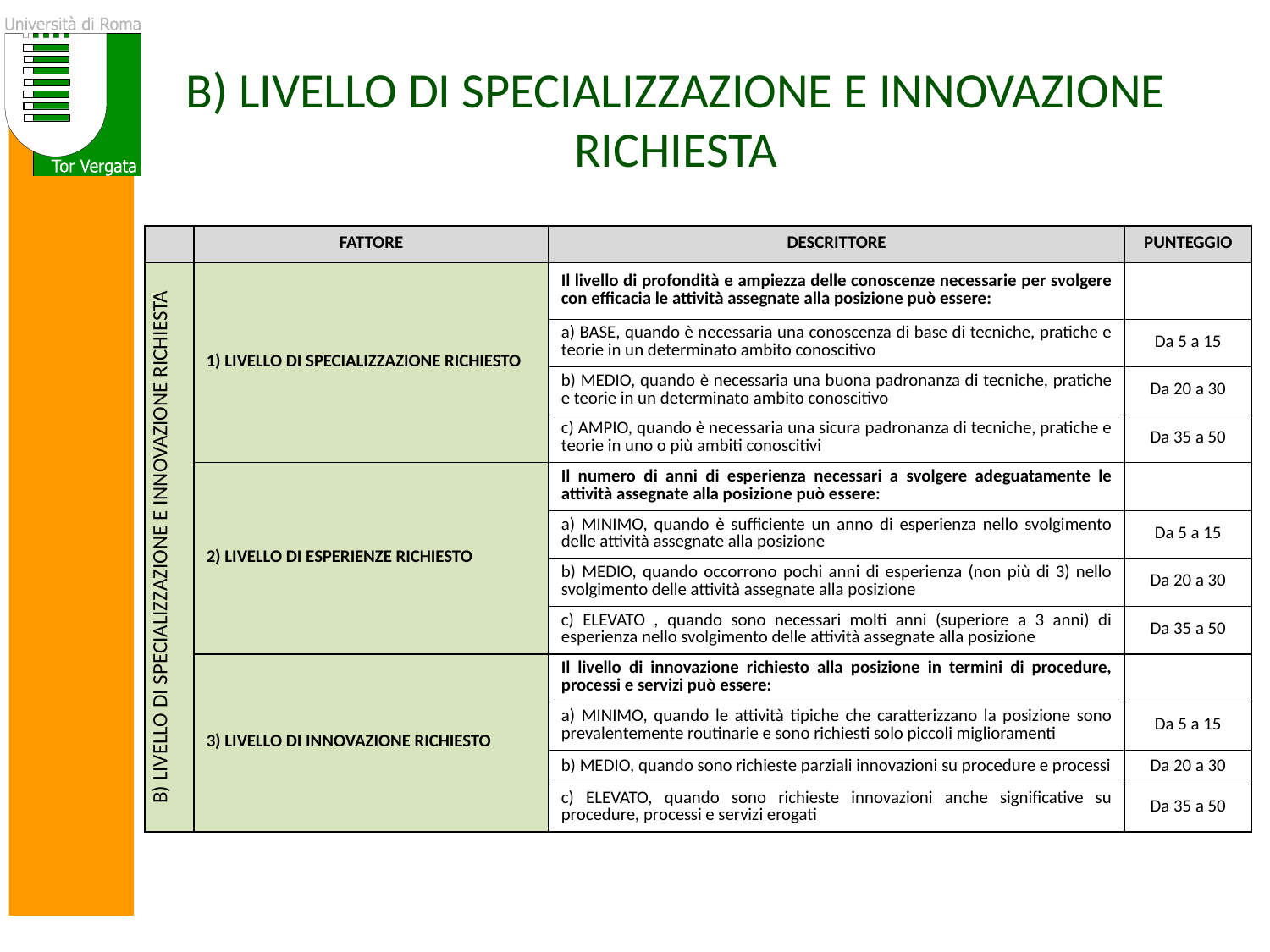

# B) LIVELLO DI SPECIALIZZAZIONE E INNOVAZIONE RICHIESTA
|  | FATTORE | DESCRITTORE | PUNTEGGIO |
| --- | --- | --- | --- |
| B) LIVELLO DI SPECIALIZZAZIONE E INNOVAZIONE RICHIESTA | 1) LIVELLO DI SPECIALIZZAZIONE RICHIESTO | Il livello di profondità e ampiezza delle conoscenze necessarie per svolgere con efficacia le attività assegnate alla posizione può essere: |  |
|  |  | a) BASE, quando è necessaria una conoscenza di base di tecniche, pratiche e teorie in un determinato ambito conoscitivo | Da 5 a 15 |
|  |  | b) MEDIO, quando è necessaria una buona padronanza di tecniche, pratiche e teorie in un determinato ambito conoscitivo | Da 20 a 30 |
|  |  | c) AMPIO, quando è necessaria una sicura padronanza di tecniche, pratiche e teorie in uno o più ambiti conoscitivi | Da 35 a 50 |
|  | 2) LIVELLO DI ESPERIENZE RICHIESTO | Il numero di anni di esperienza necessari a svolgere adeguatamente le attività assegnate alla posizione può essere: |  |
|  |  | a) MINIMO, quando è sufficiente un anno di esperienza nello svolgimento delle attività assegnate alla posizione | Da 5 a 15 |
|  |  | b) MEDIO, quando occorrono pochi anni di esperienza (non più di 3) nello svolgimento delle attività assegnate alla posizione | Da 20 a 30 |
|  |  | c) ELEVATO , quando sono necessari molti anni (superiore a 3 anni) di esperienza nello svolgimento delle attività assegnate alla posizione | Da 35 a 50 |
|  | 3) LIVELLO DI INNOVAZIONE RICHIESTO | Il livello di innovazione richiesto alla posizione in termini di procedure, processi e servizi può essere: |  |
|  |  | a) MINIMO, quando le attività tipiche che caratterizzano la posizione sono prevalentemente routinarie e sono richiesti solo piccoli miglioramenti | Da 5 a 15 |
|  |  | b) MEDIO, quando sono richieste parziali innovazioni su procedure e processi | Da 20 a 30 |
|  |  | c) ELEVATO, quando sono richieste innovazioni anche significative su procedure, processi e servizi erogati | Da 35 a 50 |